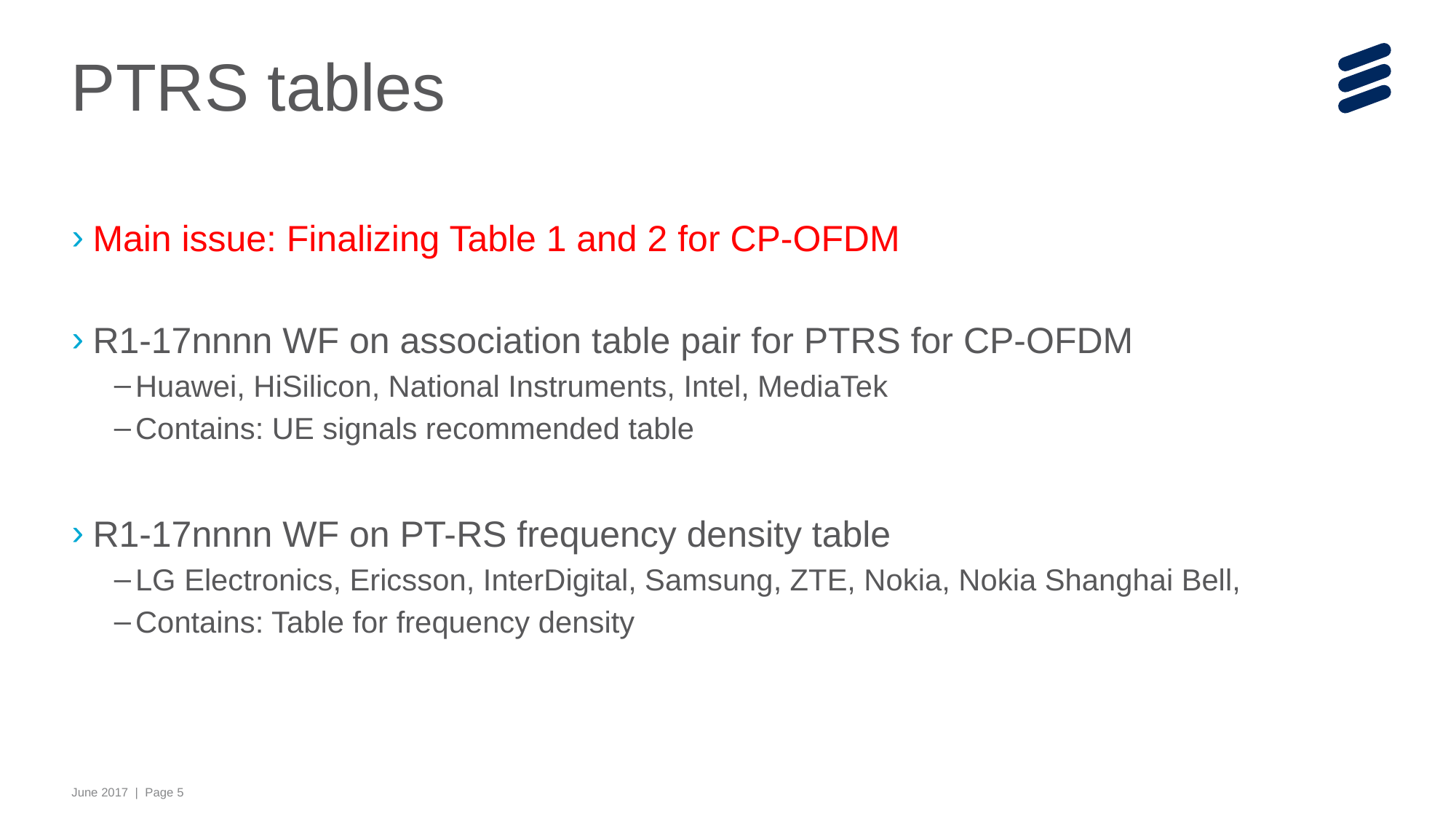

# PTRS tables
Main issue: Finalizing Table 1 and 2 for CP-OFDM

R1-17nnnn WF on association table pair for PTRS for CP-OFDM
Huawei, HiSilicon, National Instruments, Intel, MediaTek
Contains: UE signals recommended table

R1-17nnnn WF on PT-RS frequency density table
LG Electronics, Ericsson, InterDigital, Samsung, ZTE, Nokia, Nokia Shanghai Bell,
Contains: Table for frequency density